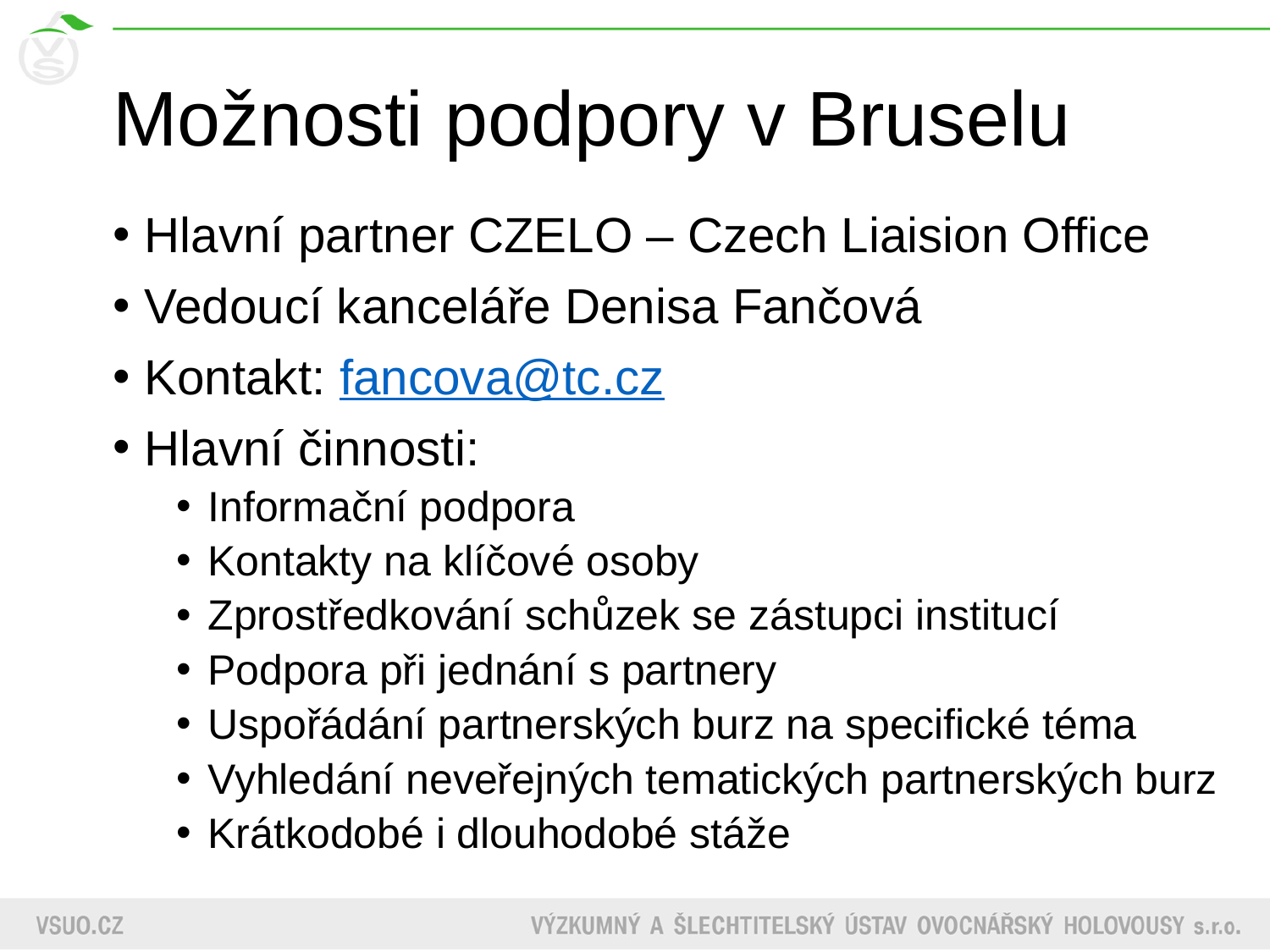

# Možnosti podpory v Bruselu
Hlavní partner CZELO – Czech Liaision Office
Vedoucí kanceláře Denisa Fančová
Kontakt: fancova@tc.cz
Hlavní činnosti:
Informační podpora
Kontakty na klíčové osoby
Zprostředkování schůzek se zástupci institucí
Podpora při jednání s partnery
Uspořádání partnerských burz na specifické téma
Vyhledání neveřejných tematických partnerských burz
Krátkodobé i dlouhodobé stáže